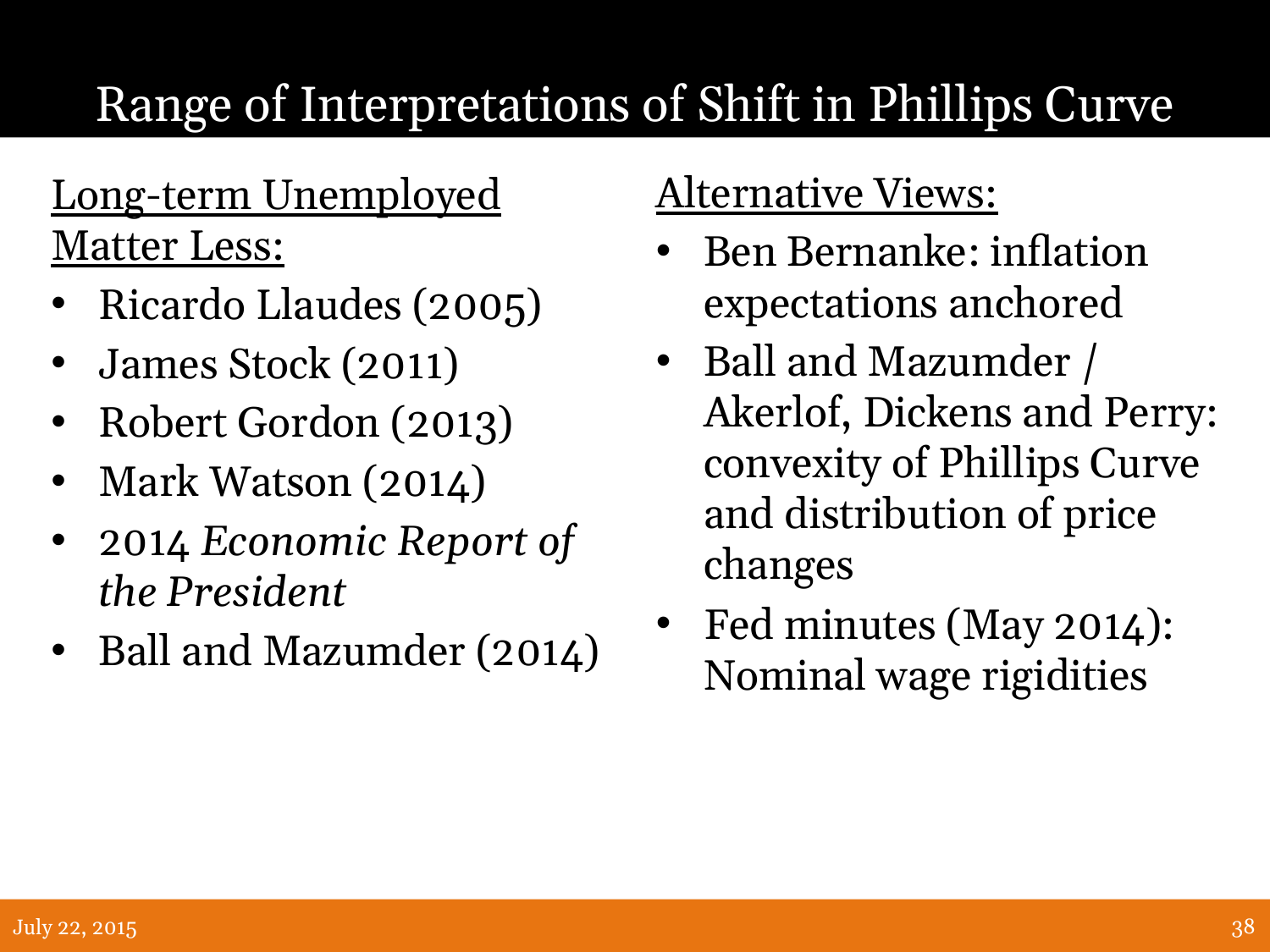

# Range of Interpretations of Shift in Phillips Curve
Alternative Views:
Ben Bernanke: inflation expectations anchored
Ball and Mazumder / Akerlof, Dickens and Perry: convexity of Phillips Curve and distribution of price changes
Fed minutes (May 2014): Nominal wage rigidities
Long-term Unemployed Matter Less:
Ricardo Llaudes (2005)
James Stock (2011)
Robert Gordon (2013)
Mark Watson (2014)
2014 Economic Report of the President
Ball and Mazumder (2014)
July 22, 2015
38